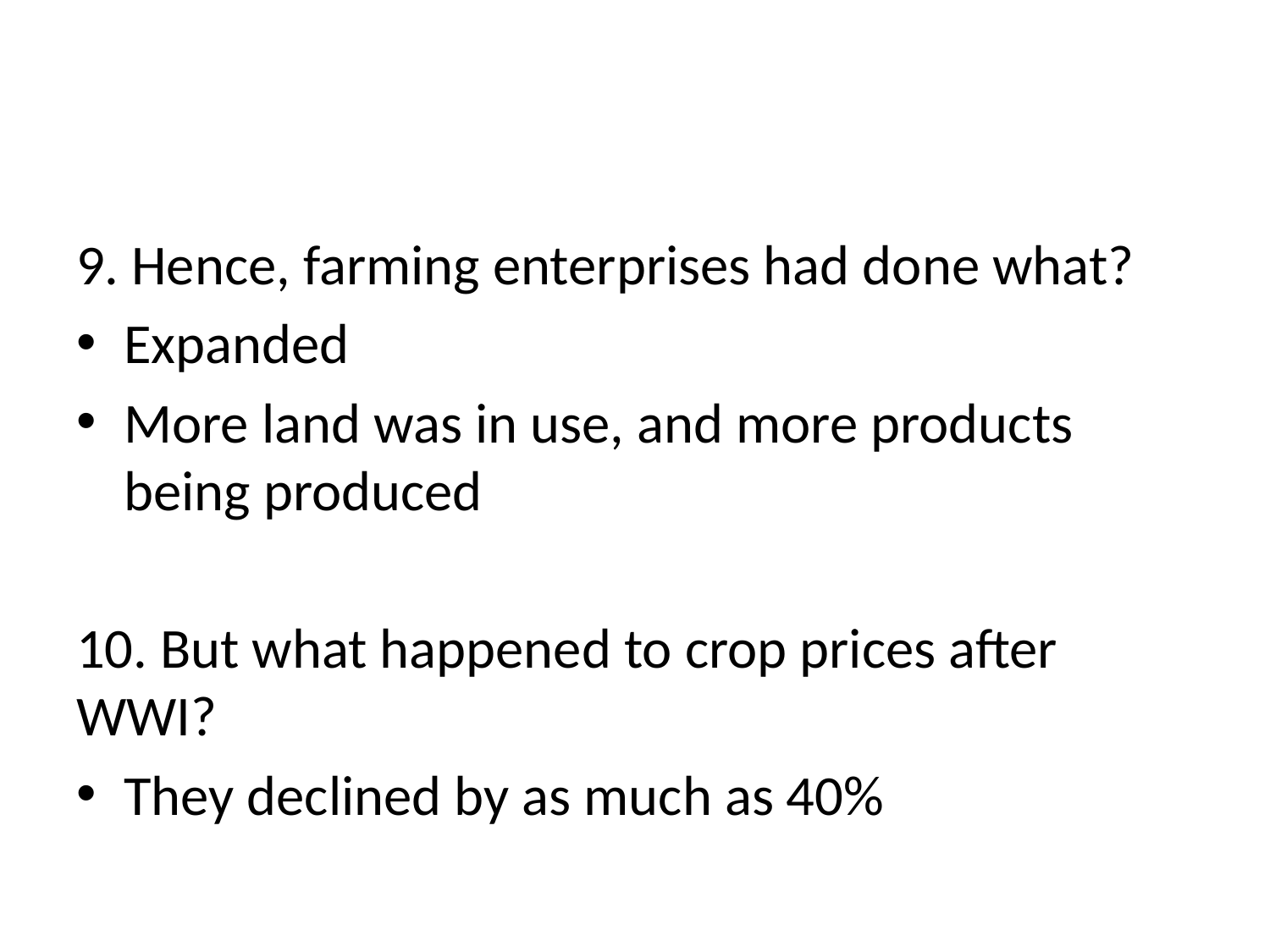

#
9. Hence, farming enterprises had done what?
Expanded
More land was in use, and more products being produced

10. But what happened to crop prices after WWI?
They declined by as much as 40%